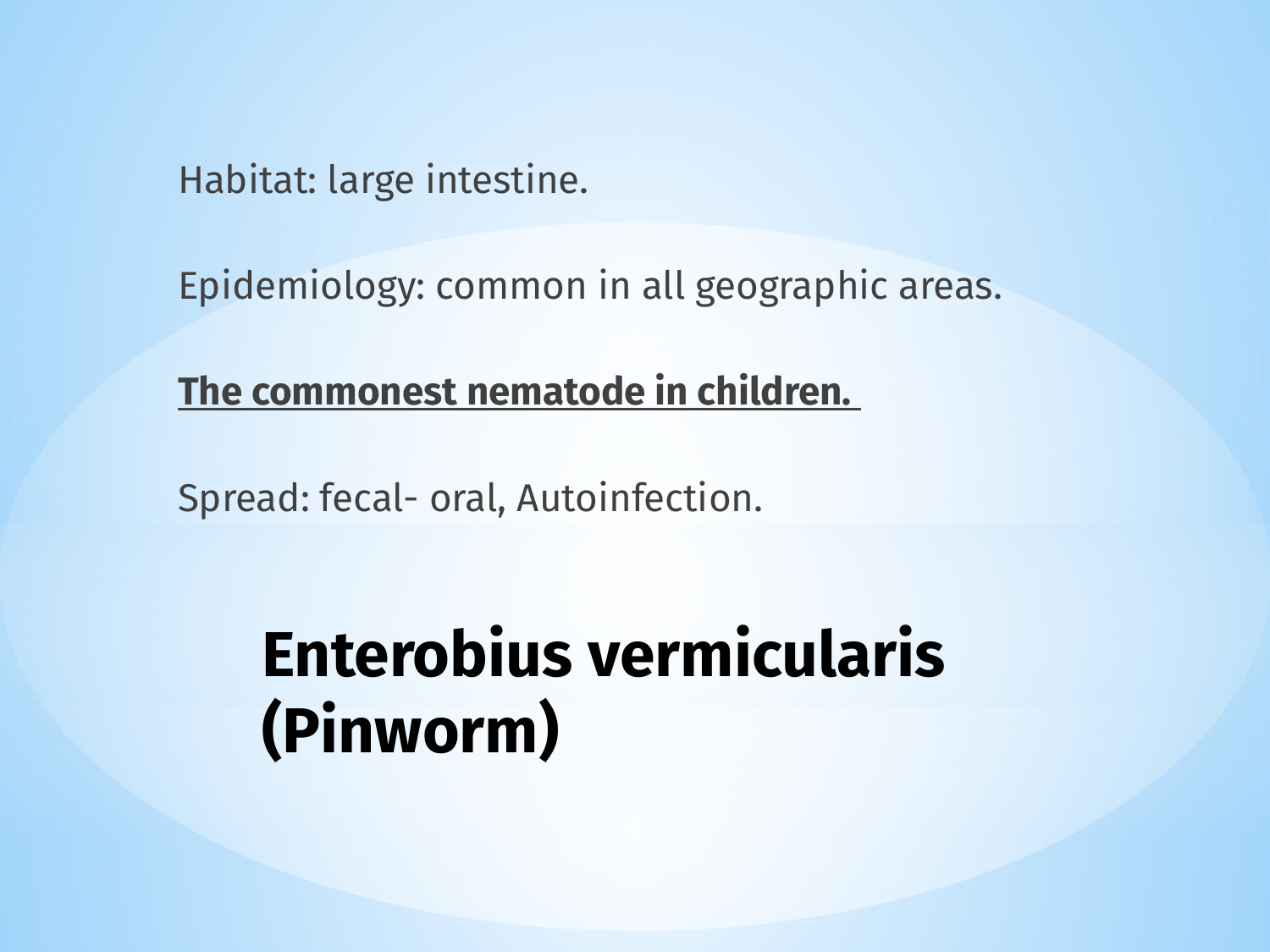

Habitat: large intestine.
Epidemiology: common in all geographic areas.
The commonest nematode in children.
Spread: fecal- oral, Autoinfection.

# Enterobius vermicularis (Pinworm)